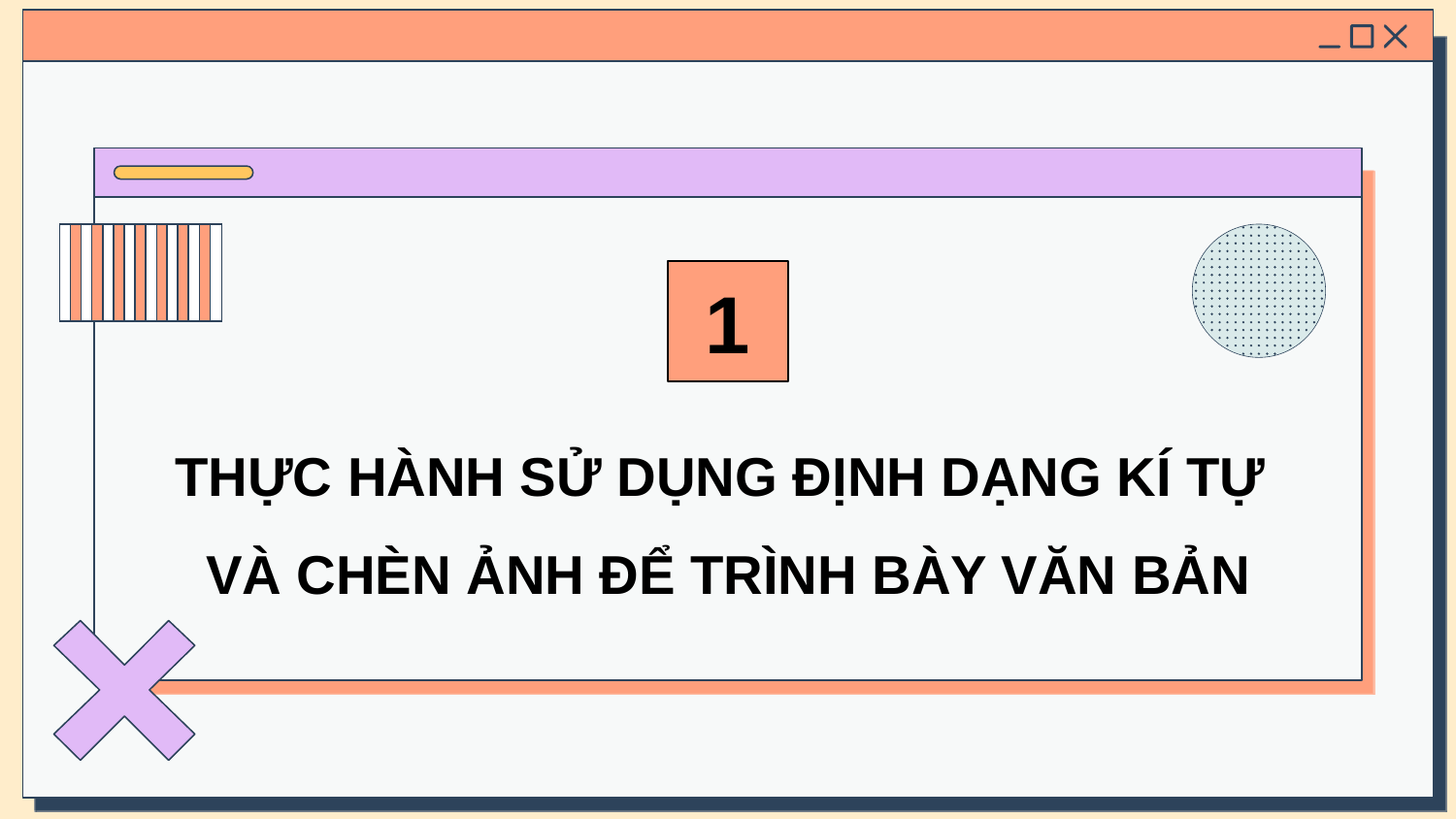

1
THỰC HÀNH SỬ DỤNG ĐỊNH DẠNG KÍ TỰ
VÀ CHÈN ẢNH ĐỂ TRÌNH BÀY VĂN BẢN